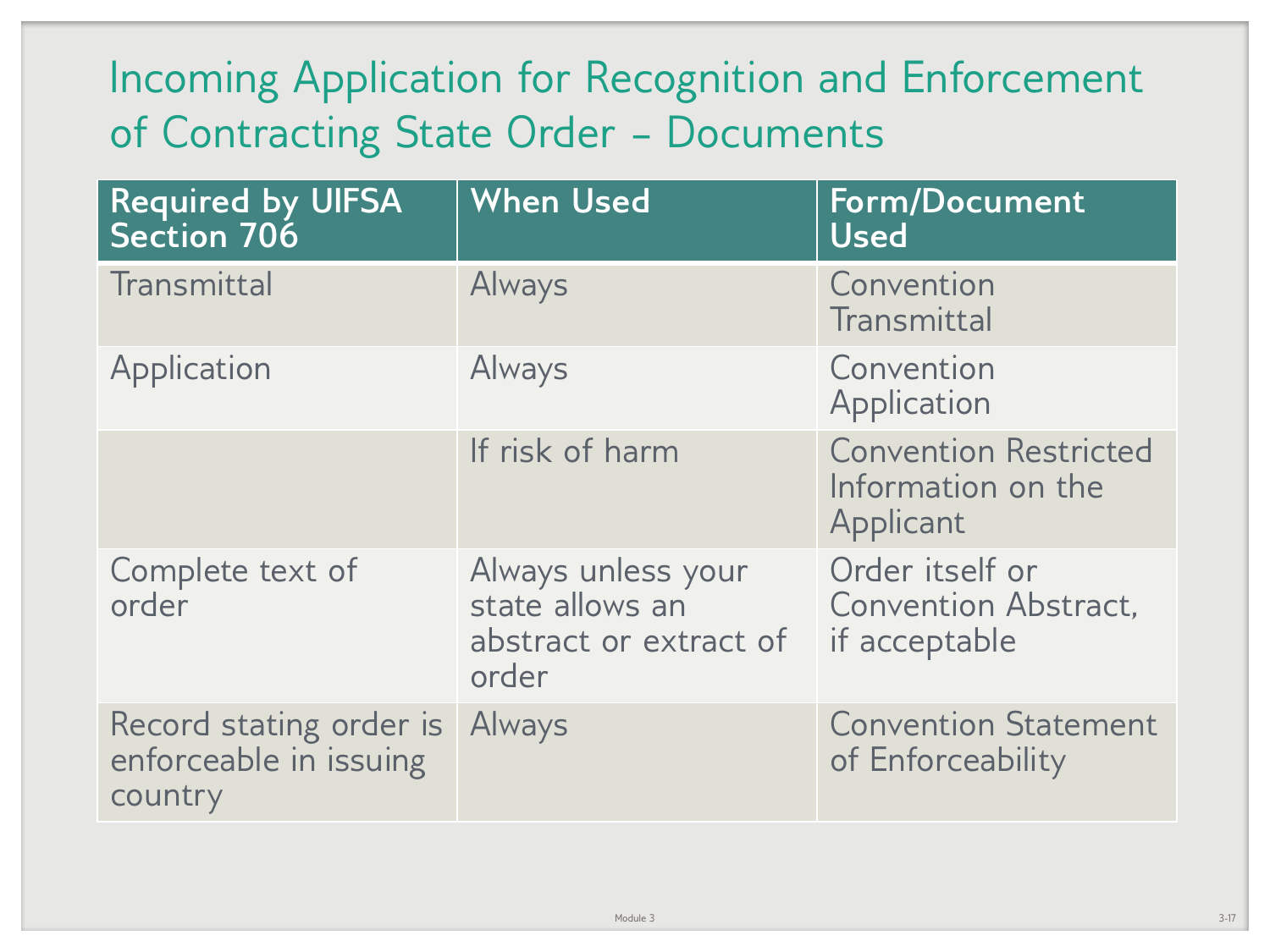

# Incoming Application for Recognition and Enforcement of Contracting State Order – Documents
| Required by UIFSA Section 706 | When Used | Form/Document Used |
| --- | --- | --- |
| Transmittal | Always | Convention Transmittal |
| Application | Always | Convention Application |
|  | If risk of harm | Convention Restricted Information on the Applicant |
| Complete text of order | Always unless your state allows an abstract or extract of order | Order itself or Convention Abstract, if acceptable |
| Record stating order is enforceable in issuing country | Always | Convention Statement of Enforceability |
Module 3
3-17